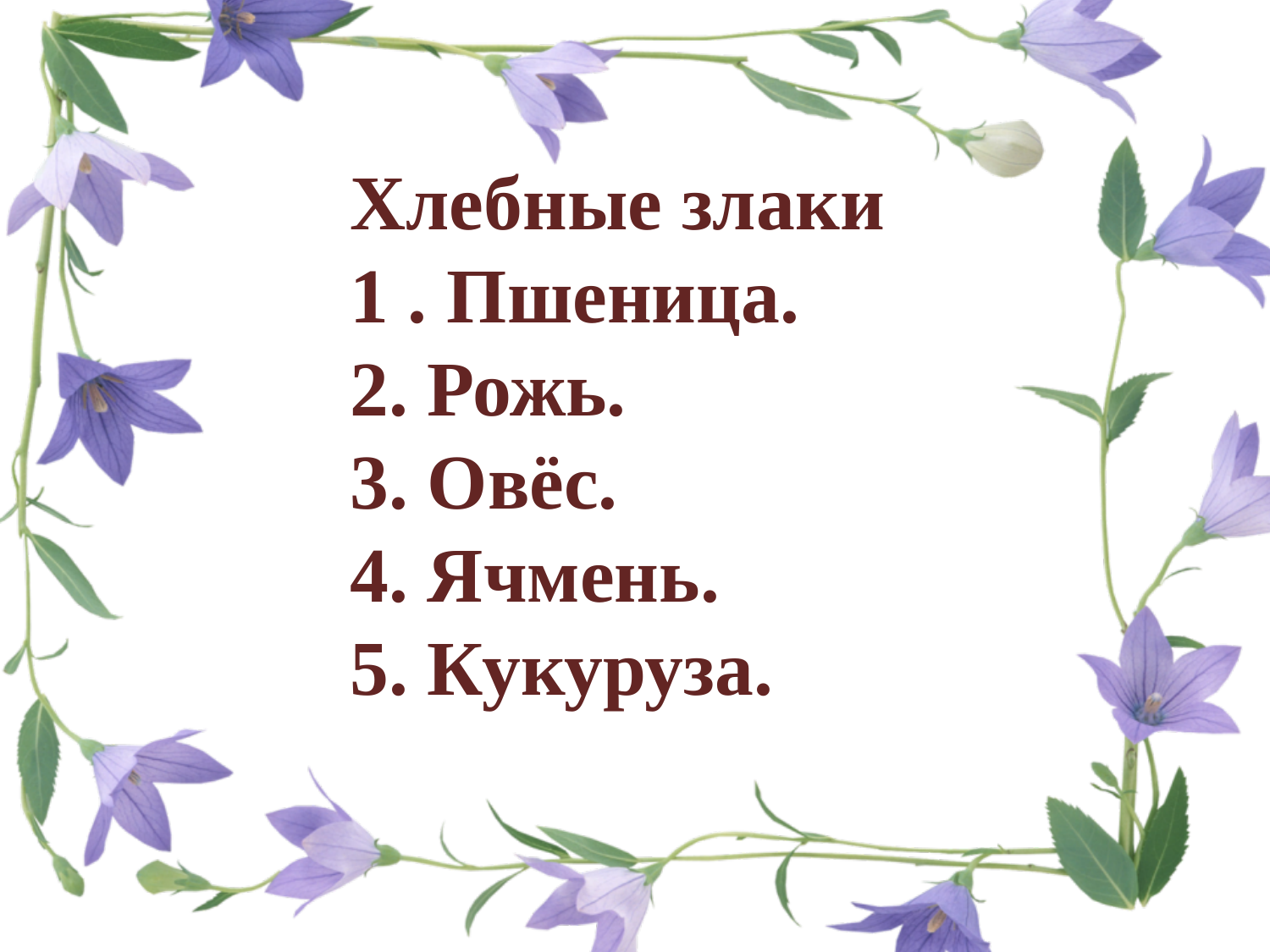

Хлебные злаки
1 . Пшеница.
2. Рожь.
3. Овёс.
4. Ячмень.
5. Кукуруза.